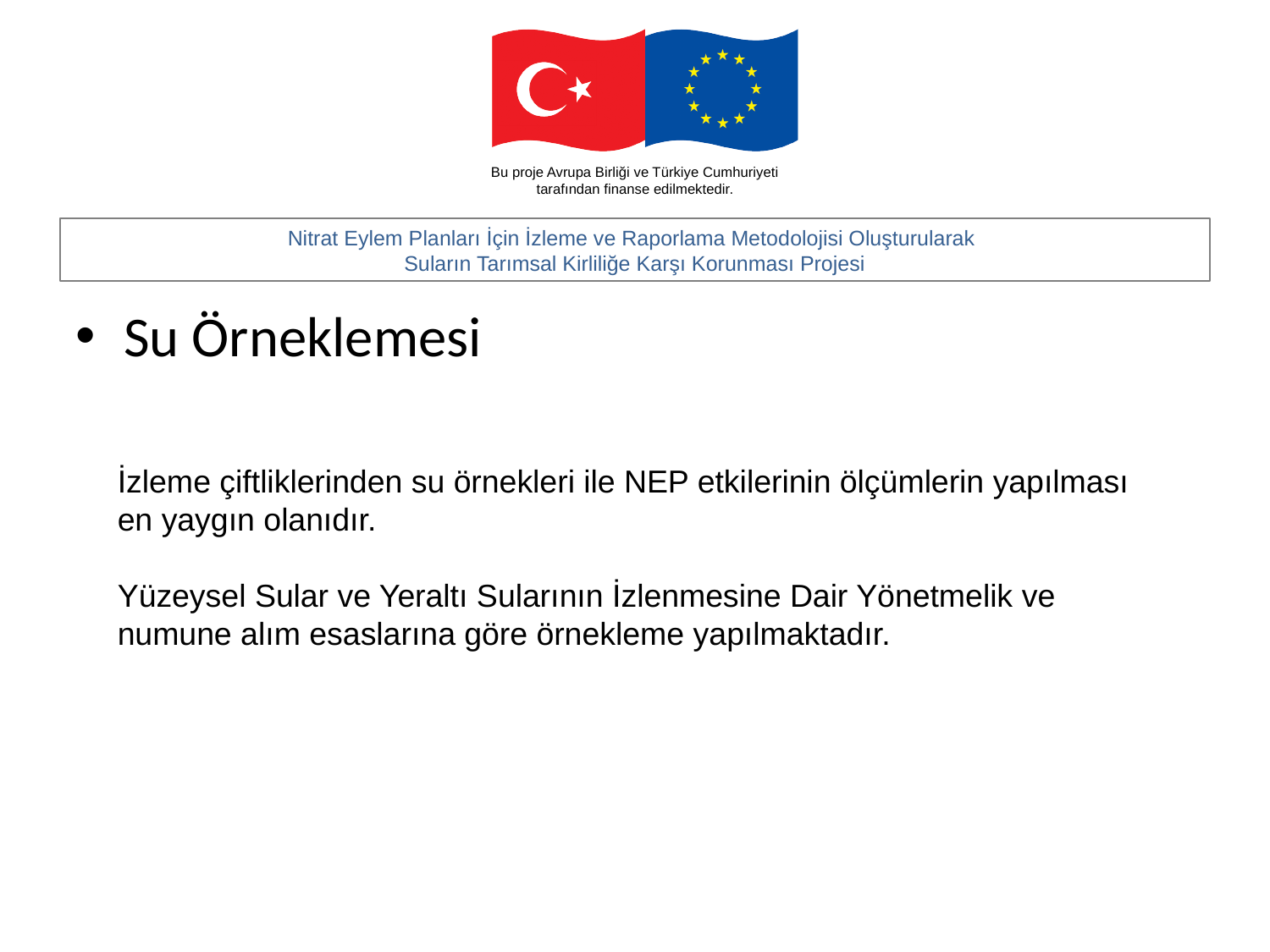

#
Su Örneklemesi

İzleme çiftliklerinden su örnekleri ile NEP etkilerinin ölçümlerin yapılması en yaygın olanıdır.

Yüzeysel Sular ve Yeraltı Sularının İzlenmesine Dair Yönetmelik ve numune alım esaslarına göre örnekleme yapılmaktadır.